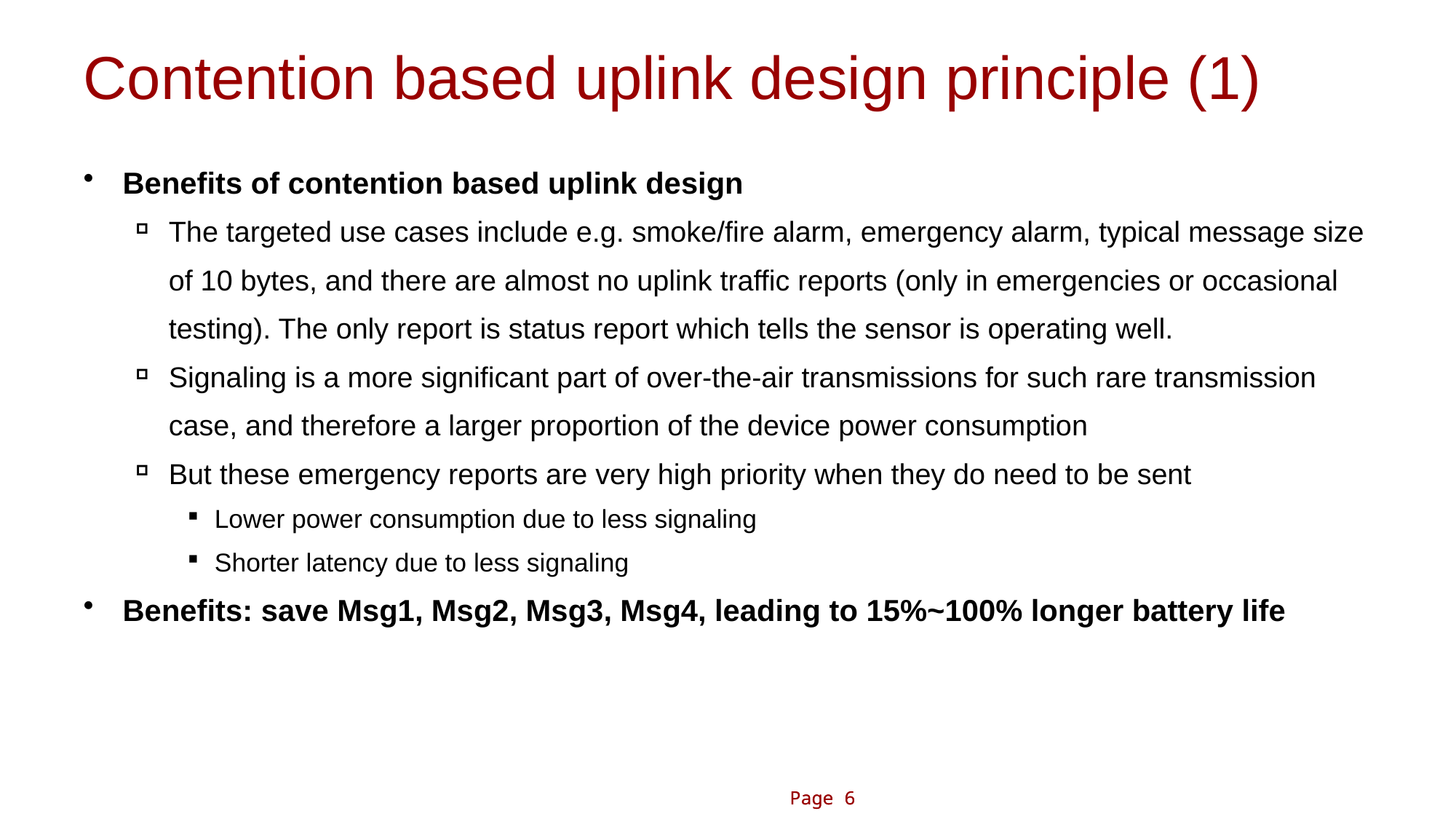

# Contention based uplink design principle (1)
Benefits of contention based uplink design
The targeted use cases include e.g. smoke/fire alarm, emergency alarm, typical message size of 10 bytes, and there are almost no uplink traffic reports (only in emergencies or occasional testing). The only report is status report which tells the sensor is operating well.
Signaling is a more significant part of over-the-air transmissions for such rare transmission case, and therefore a larger proportion of the device power consumption
But these emergency reports are very high priority when they do need to be sent
Lower power consumption due to less signaling
Shorter latency due to less signaling
Benefits: save Msg1, Msg2, Msg3, Msg4, leading to 15%~100% longer battery life